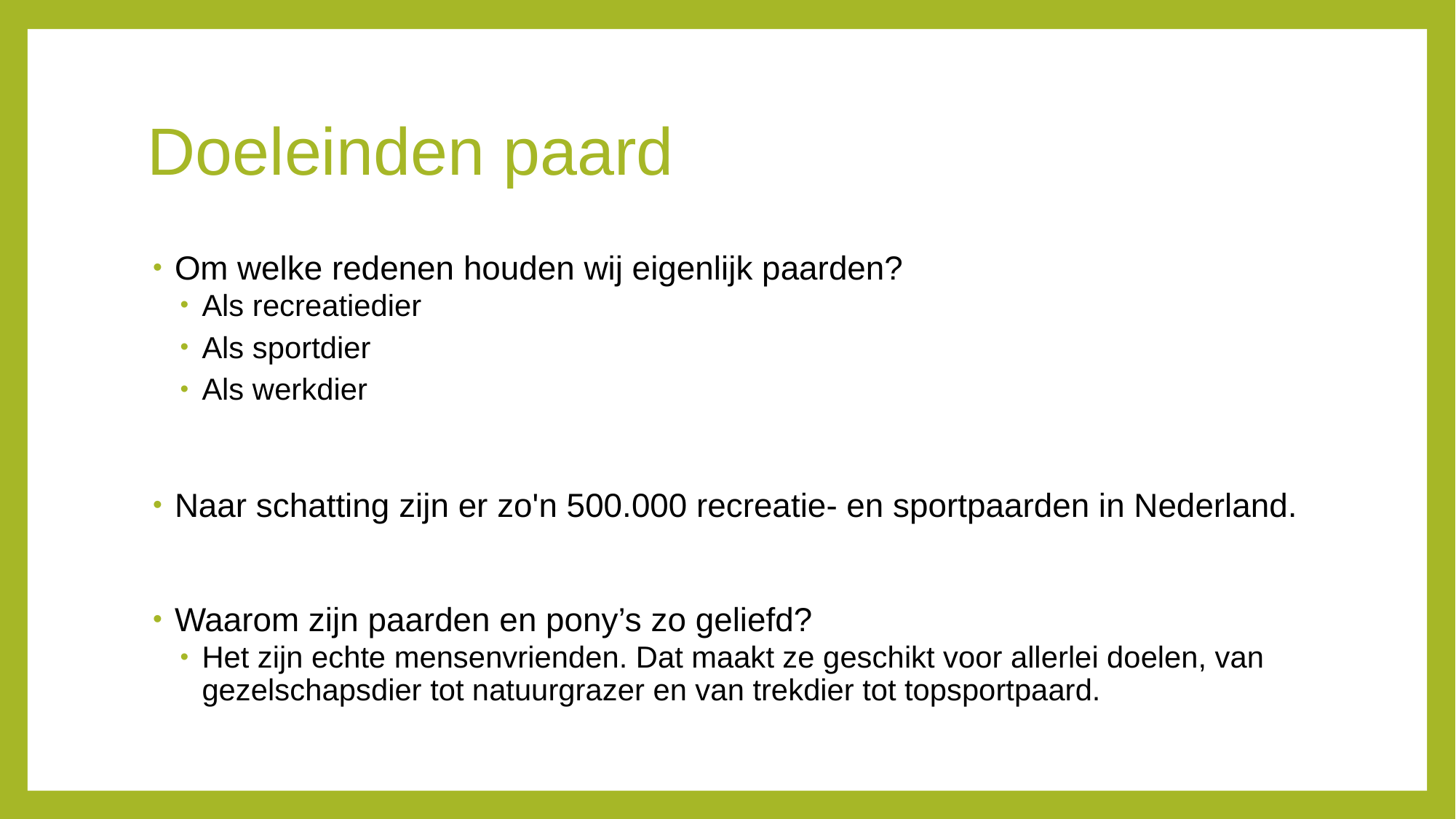

# Doeleinden paard
Om welke redenen houden wij eigenlijk paarden?
Als recreatiedier
Als sportdier
Als werkdier

Naar schatting zijn er zo'n 500.000 recreatie- en sportpaarden in Nederland.

Waarom zijn paarden en pony’s zo geliefd?
Het zijn echte mensenvrienden. Dat maakt ze geschikt voor allerlei doelen, van gezelschapsdier tot natuurgrazer en van trekdier tot topsportpaard.